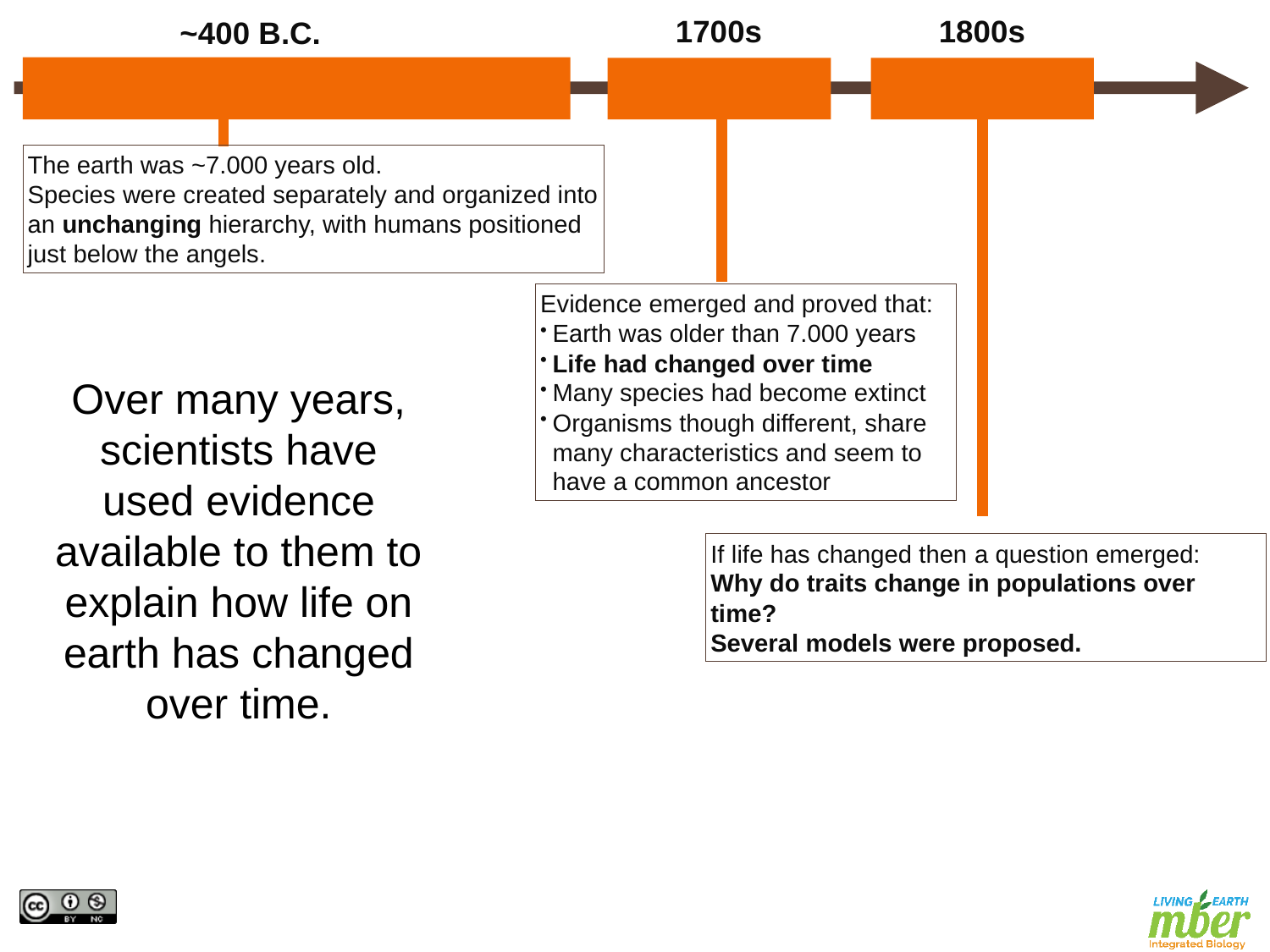

1700s
1800s
~400 B.C.

If life has changed then a question emerged:
Why do traits change in populations over time?
Several models were proposed.

Evidence emerged and proved that:
Earth was older than 7.000 years
Life had changed over time
Many species had become extinct
Organisms though different, share many characteristics and seem to have a common ancestor

The earth was ~7.000 years old.
Species were created separately and organized into an unchanging hierarchy, with humans positioned just below the angels.
Over many years, scientists have used evidence available to them to explain how life on earth has changed over time.